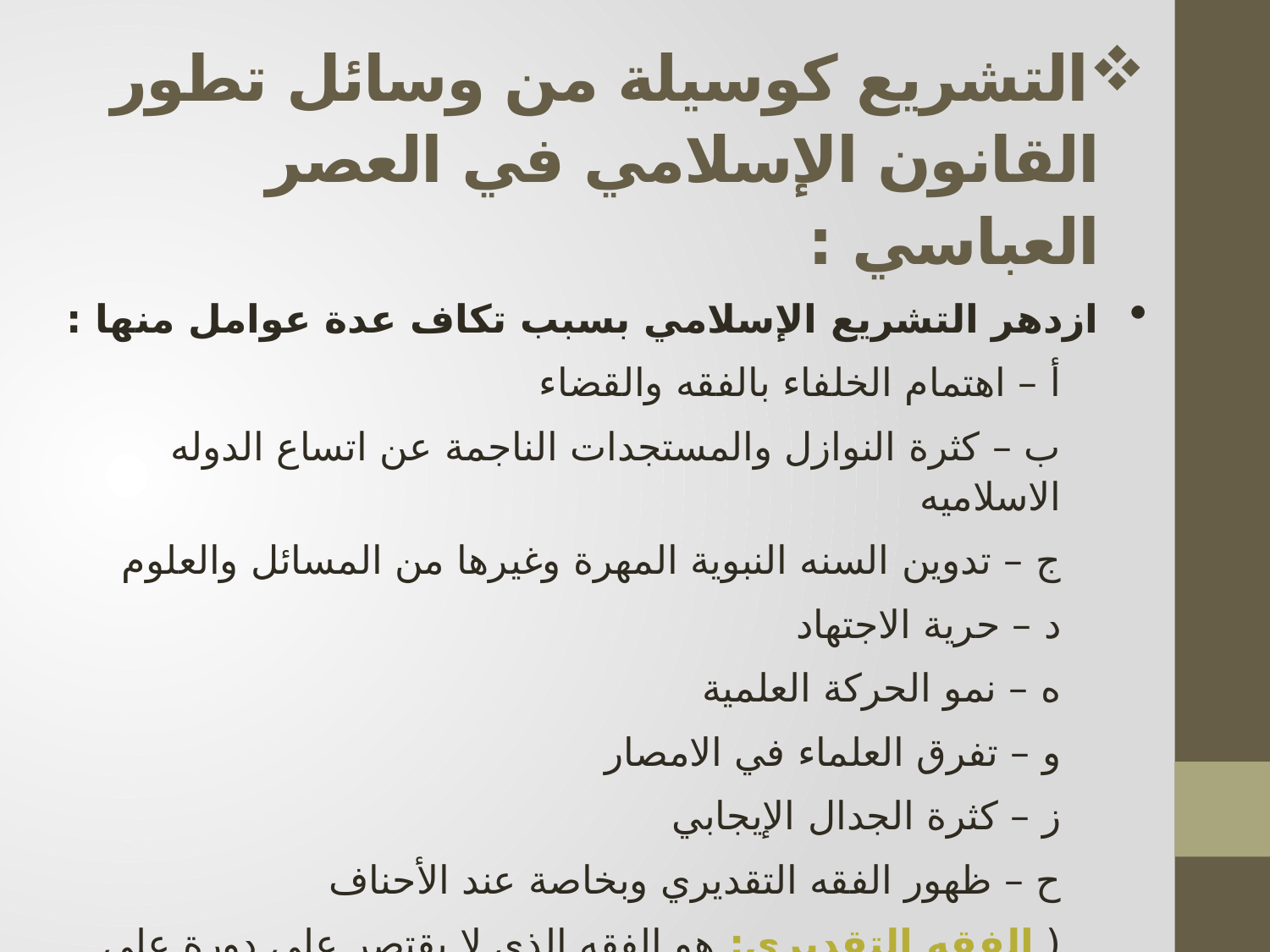

التشريع كوسيلة من وسائل تطور القانون الإسلامي في العصر العباسي :
ازدهر التشريع الإسلامي بسبب تكاف عدة عوامل منها :
أ – اهتمام الخلفاء بالفقه والقضاء
ب – كثرة النوازل والمستجدات الناجمة عن اتساع الدوله الاسلاميه
ج – تدوين السنه النبوية المهرة وغيرها من المسائل والعلوم
د – حرية الاجتهاد
ه – نمو الحركة العلمية
و – تفرق العلماء في الامصار
ز – كثرة الجدال الإيجابي
ح – ظهور الفقه التقديري وبخاصة عند الأحناف
( الفقه التقديري: هو الفقه الذي لا يقتصر على دورة على إبداء الرأي في النوازل التي تظهر فحسب ، بل يفترض مشاكل او حوادث ويقرر لها الأحكام الشرعية التي تطبق عليها حال حدوثها ).